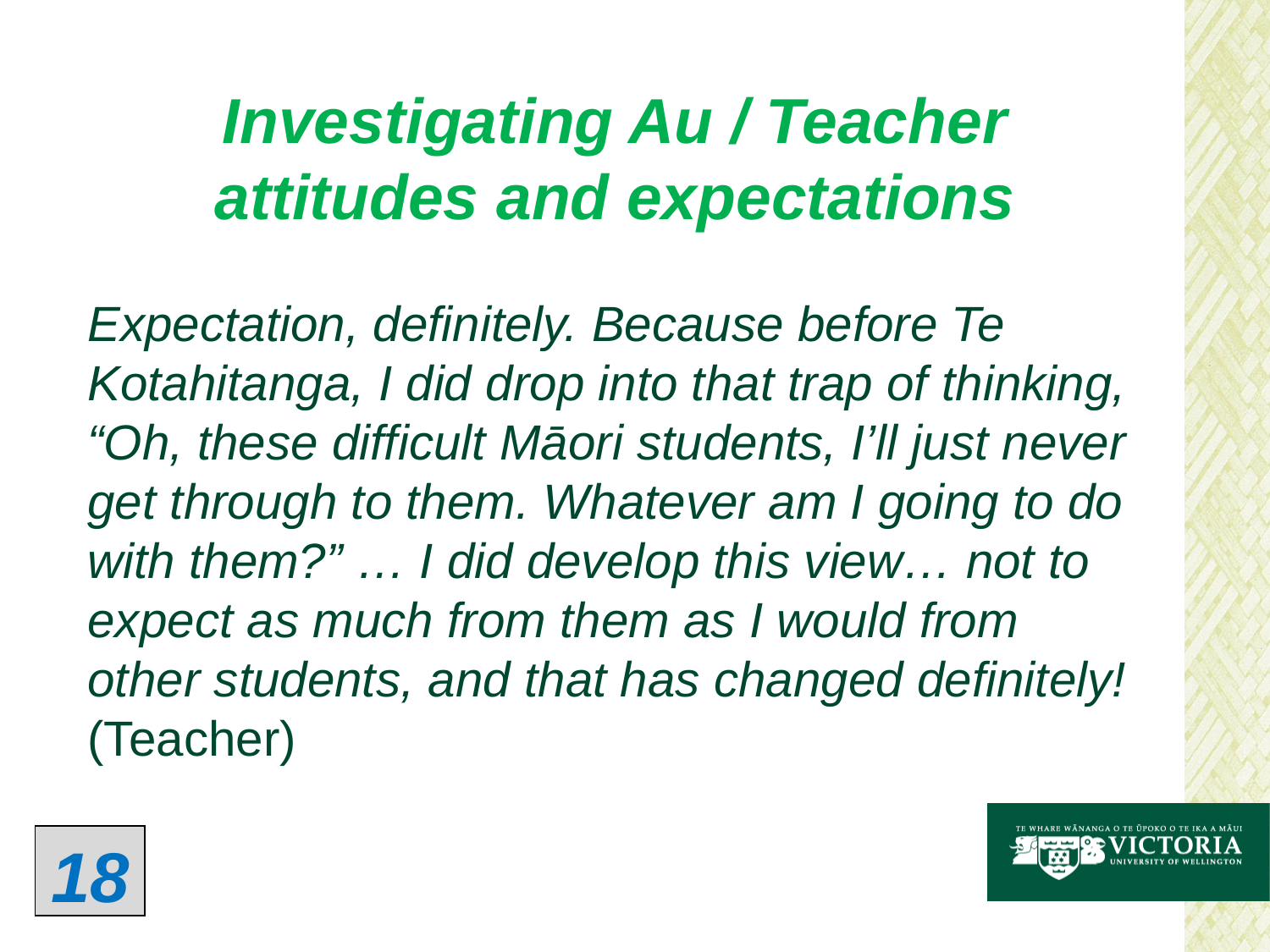

# Investigating Au / Teacher attitudes and expectations
Expectation, definitely. Because before Te Kotahitanga, I did drop into that trap of thinking, “Oh, these difficult Māori students, I’ll just never get through to them. Whatever am I going to do with them?” … I did develop this view… not to expect as much from them as I would from other students, and that has changed definitely! (Teacher)
18